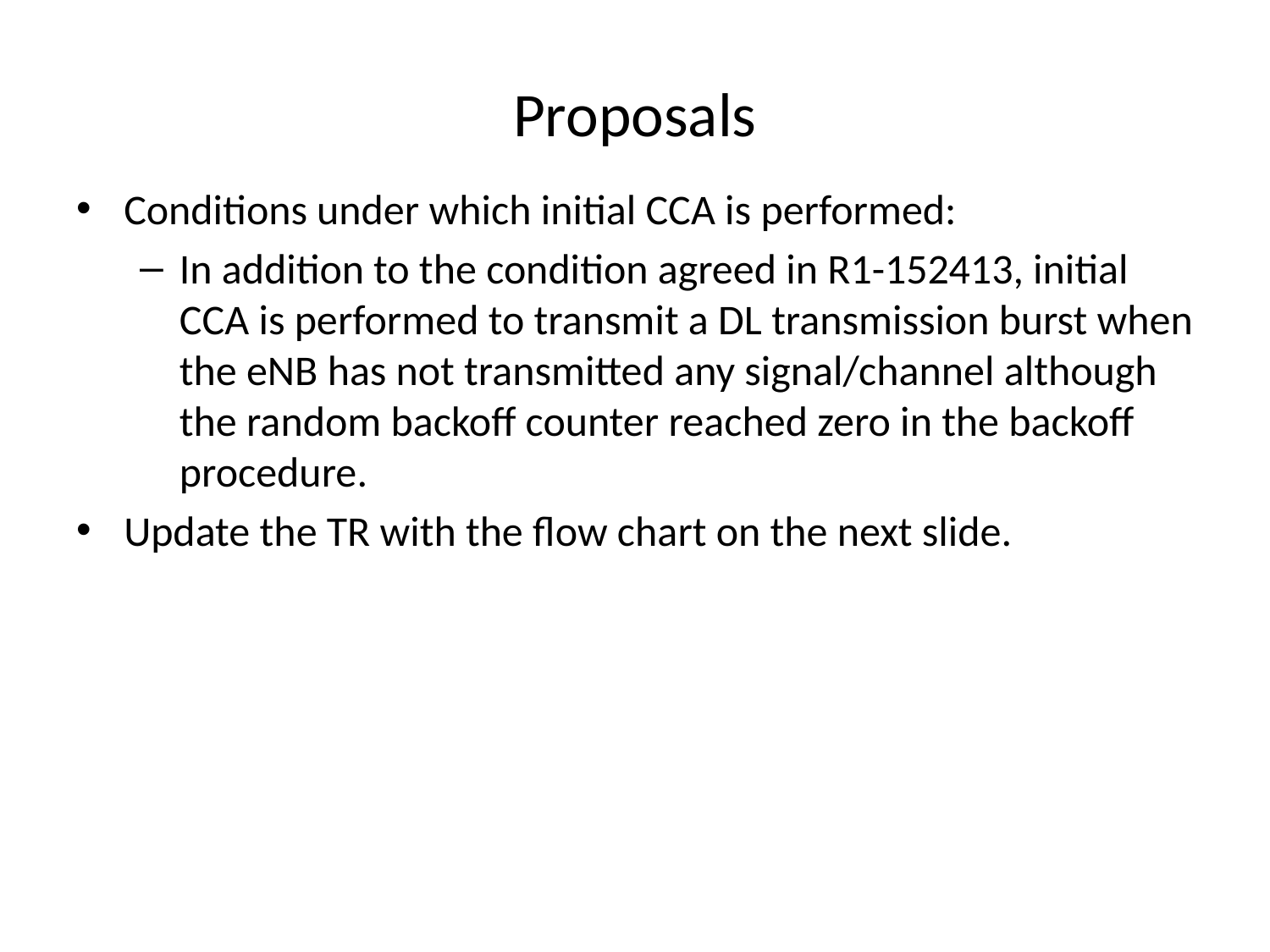

Proposals
Conditions under which initial CCA is performed:
In addition to the condition agreed in R1-152413, initial CCA is performed to transmit a DL transmission burst when the eNB has not transmitted any signal/channel although the random backoff counter reached zero in the backoff procedure.
Update the TR with the flow chart on the next slide.